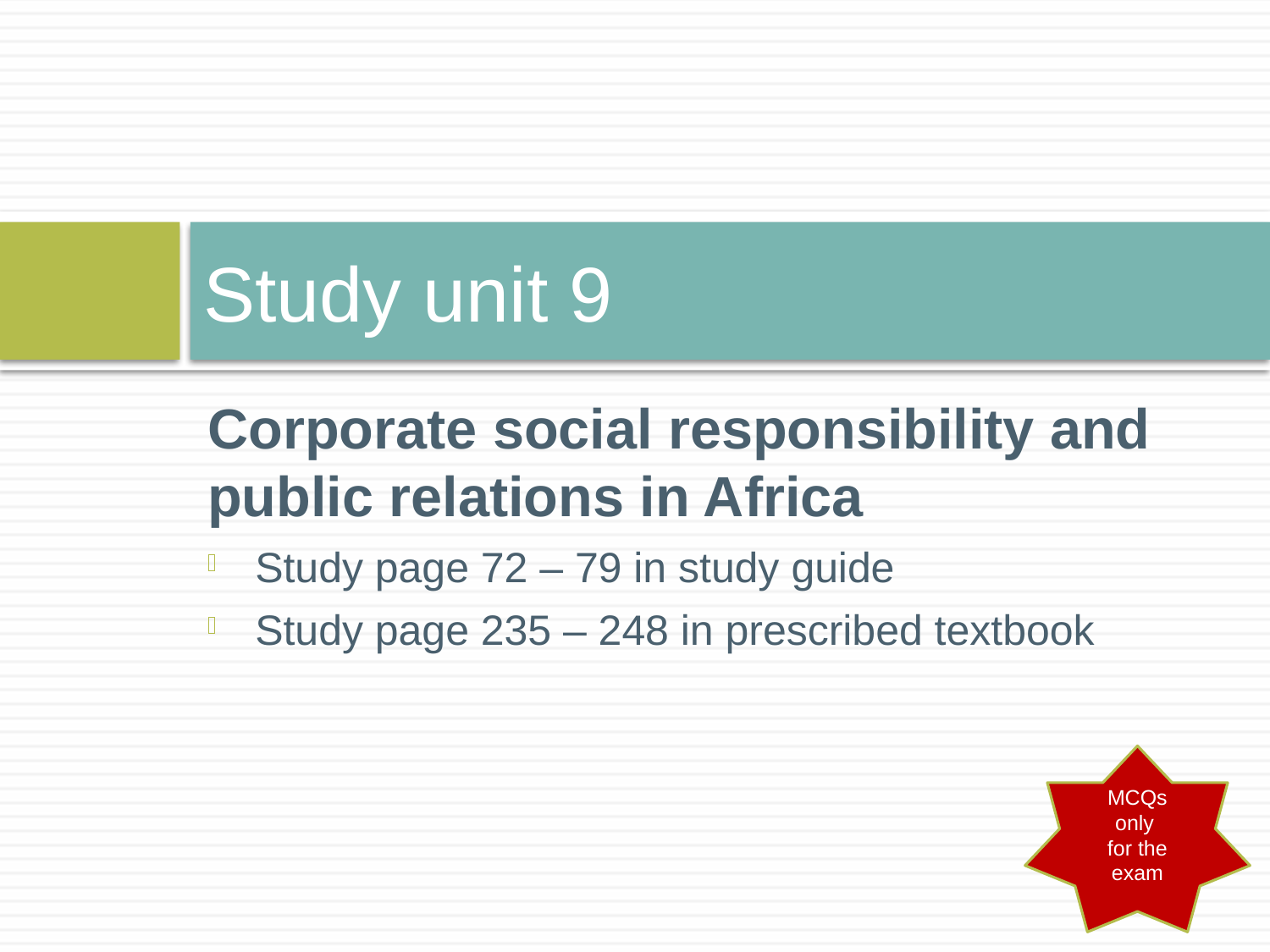

# Study unit 9
Corporate social responsibility and public relations in Africa
Study page 72 – 79 in study guide
Study page 235 – 248 in prescribed textbook
MCQs
only
for the exam